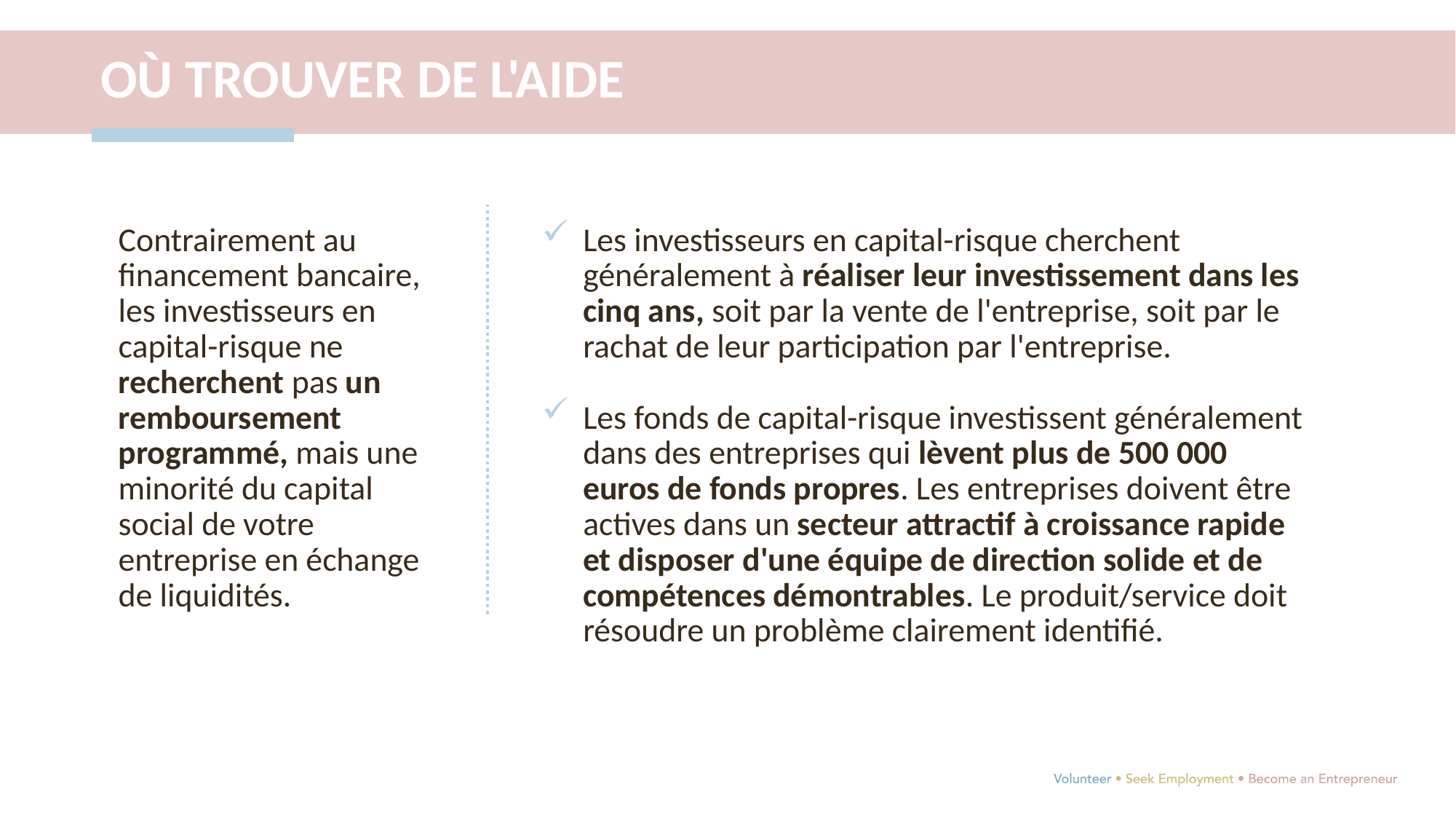

OÙ TROUVER DE L'AIDE
Contrairement au financement bancaire, les investisseurs en capital-risque ne recherchent pas un remboursement programmé, mais une minorité du capital social de votre entreprise en échange de liquidités.
Les investisseurs en capital-risque cherchent généralement à réaliser leur investissement dans les cinq ans, soit par la vente de l'entreprise, soit par le rachat de leur participation par l'entreprise.

Les fonds de capital-risque investissent généralement dans des entreprises qui lèvent plus de 500 000 euros de fonds propres. Les entreprises doivent être actives dans un secteur attractif à croissance rapide et disposer d'une équipe de direction solide et de compétences démontrables. Le produit/service doit résoudre un problème clairement identifié.